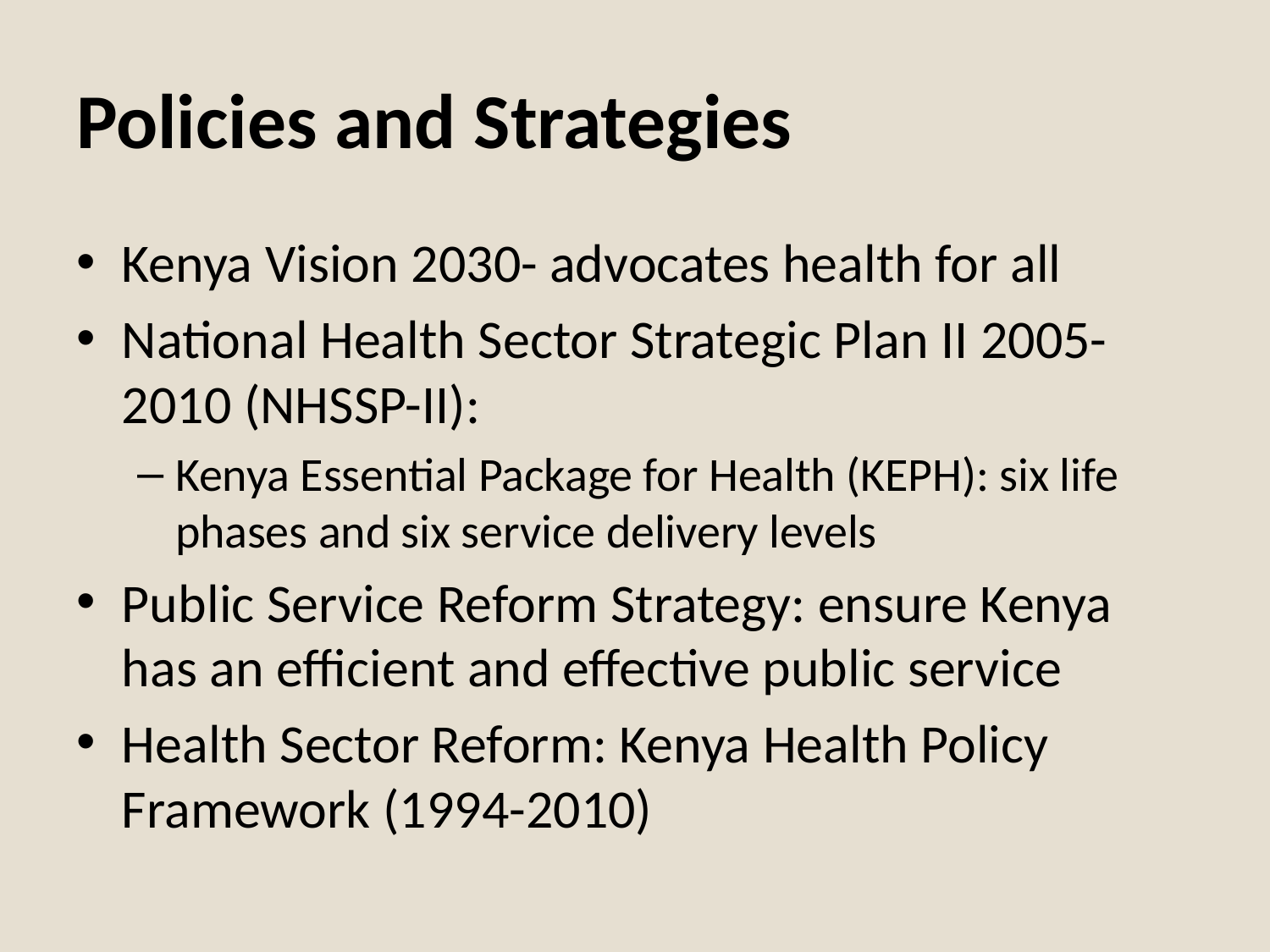

# Policies and Strategies
Kenya Vision 2030- advocates health for all
National Health Sector Strategic Plan II 2005-2010 (NHSSP-II):
Kenya Essential Package for Health (KEPH): six life phases and six service delivery levels
Public Service Reform Strategy: ensure Kenya has an efficient and effective public service
Health Sector Reform: Kenya Health Policy Framework (1994-2010)